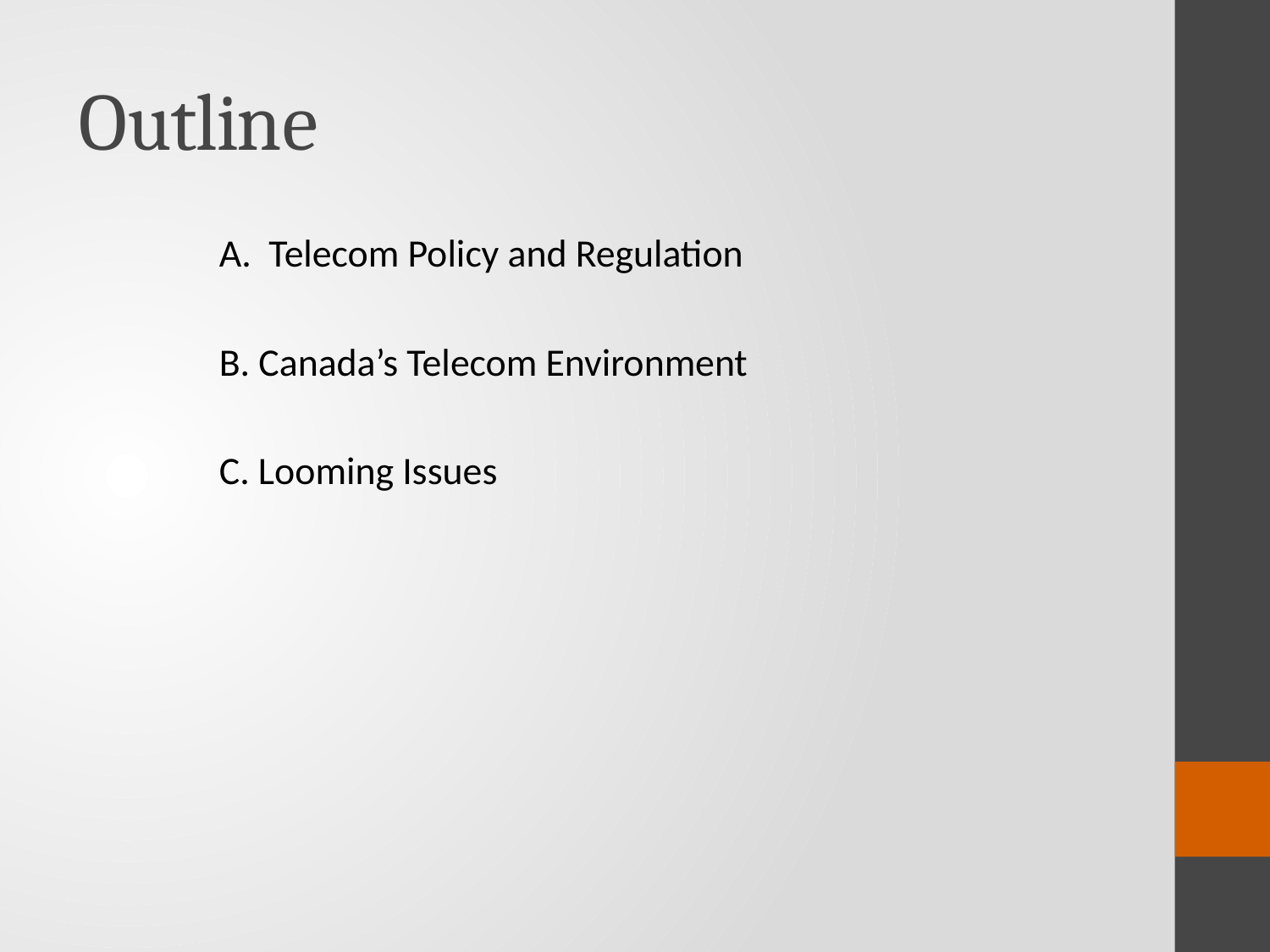

# Outline
	A.  Telecom Policy and Regulation

	B. Canada’s Telecom Environment

	C. Looming Issues